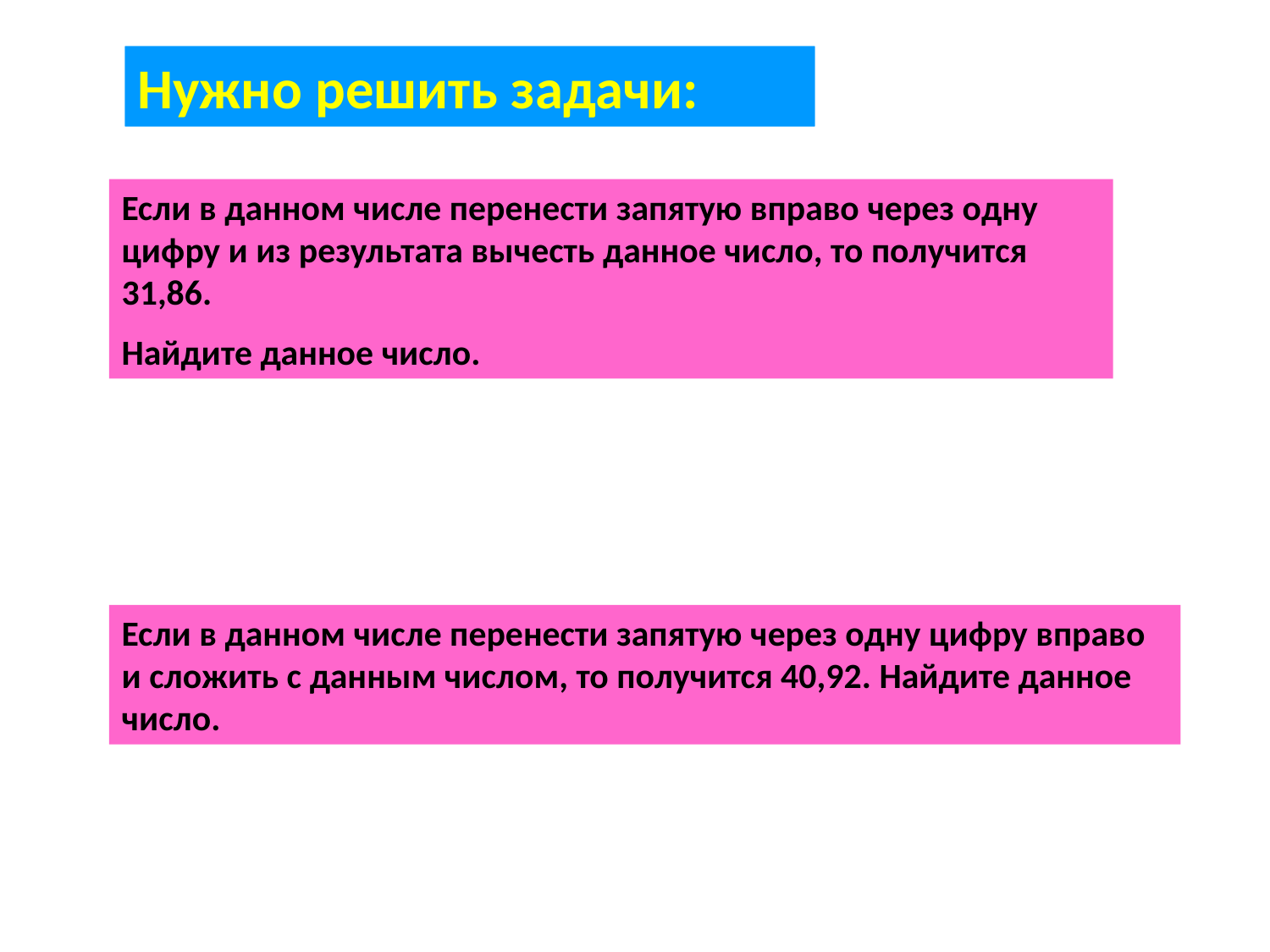

Нужно решить задачи:
Нужно решить задачи:
Если в данном числе перенести запятую вправо через одну цифру и из результата вычесть данное число, то получится 31,86.
Найдите данное число.
Если в данном числе перенести запятую через одну цифру вправо и сложить с данным числом, то получится 40,92. Найдите данное число.